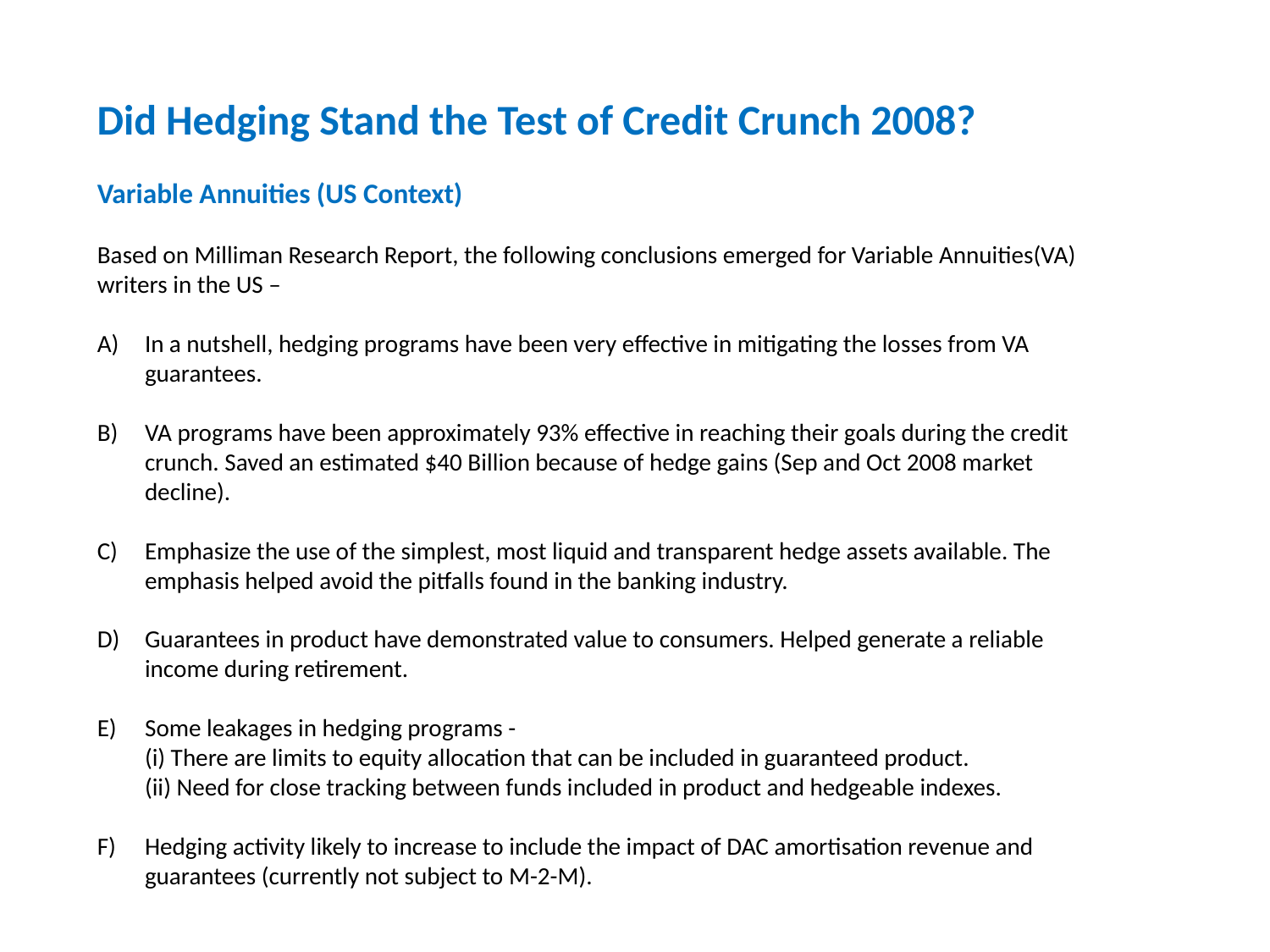

Did Hedging Stand the Test of Credit Crunch 2008?
Variable Annuities (US Context)

Based on Milliman Research Report, the following conclusions emerged for Variable Annuities(VA) writers in the US –

In a nutshell, hedging programs have been very effective in mitigating the losses from VA guarantees.

VA programs have been approximately 93% effective in reaching their goals during the credit crunch. Saved an estimated $40 Billion because of hedge gains (Sep and Oct 2008 market decline).

Emphasize the use of the simplest, most liquid and transparent hedge assets available. The emphasis helped avoid the pitfalls found in the banking industry.

Guarantees in product have demonstrated value to consumers. Helped generate a reliable income during retirement.

Some leakages in hedging programs -
	(i) There are limits to equity allocation that can be included in guaranteed product.
	(ii) Need for close tracking between funds included in product and hedgeable indexes.

Hedging activity likely to increase to include the impact of DAC amortisation revenue and
	guarantees (currently not subject to M-2-M).